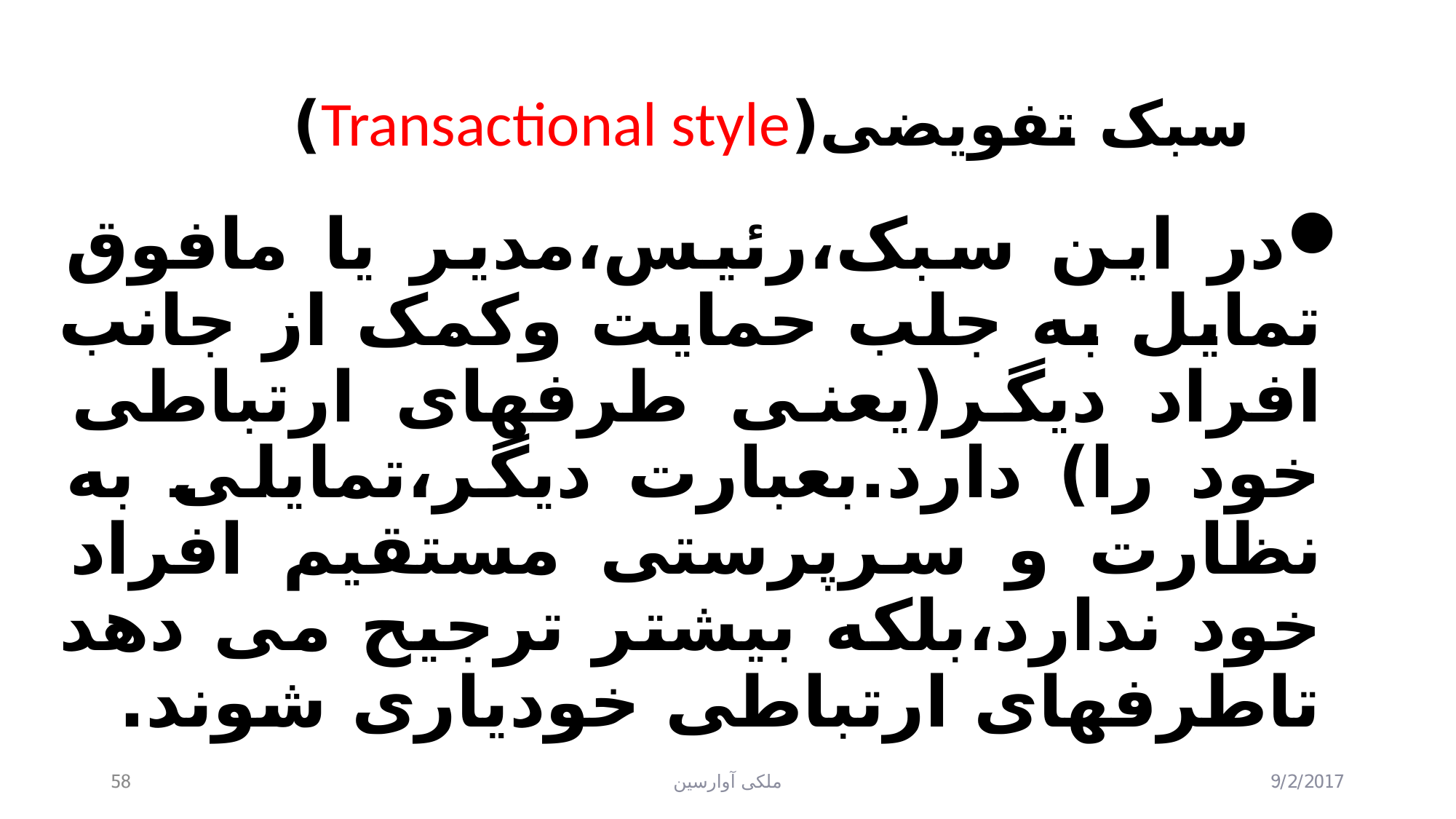

# سبک تفویضی(Transactional style)
در این سبک،رئیس،مدیر یا مافوق تمایل به جلب حمایت وکمک از جانب افراد دیگر(یعنی طرفهای ارتباطی خود را) دارد.بعبارت دیگر،تمایلی به نظارت و سرپرستی مستقیم افراد خود ندارد،بلکه بیشتر ترجیح می دهد تاطرفهای ارتباطی خودیاری شوند.
58
ملکی آوارسین
9/2/2017